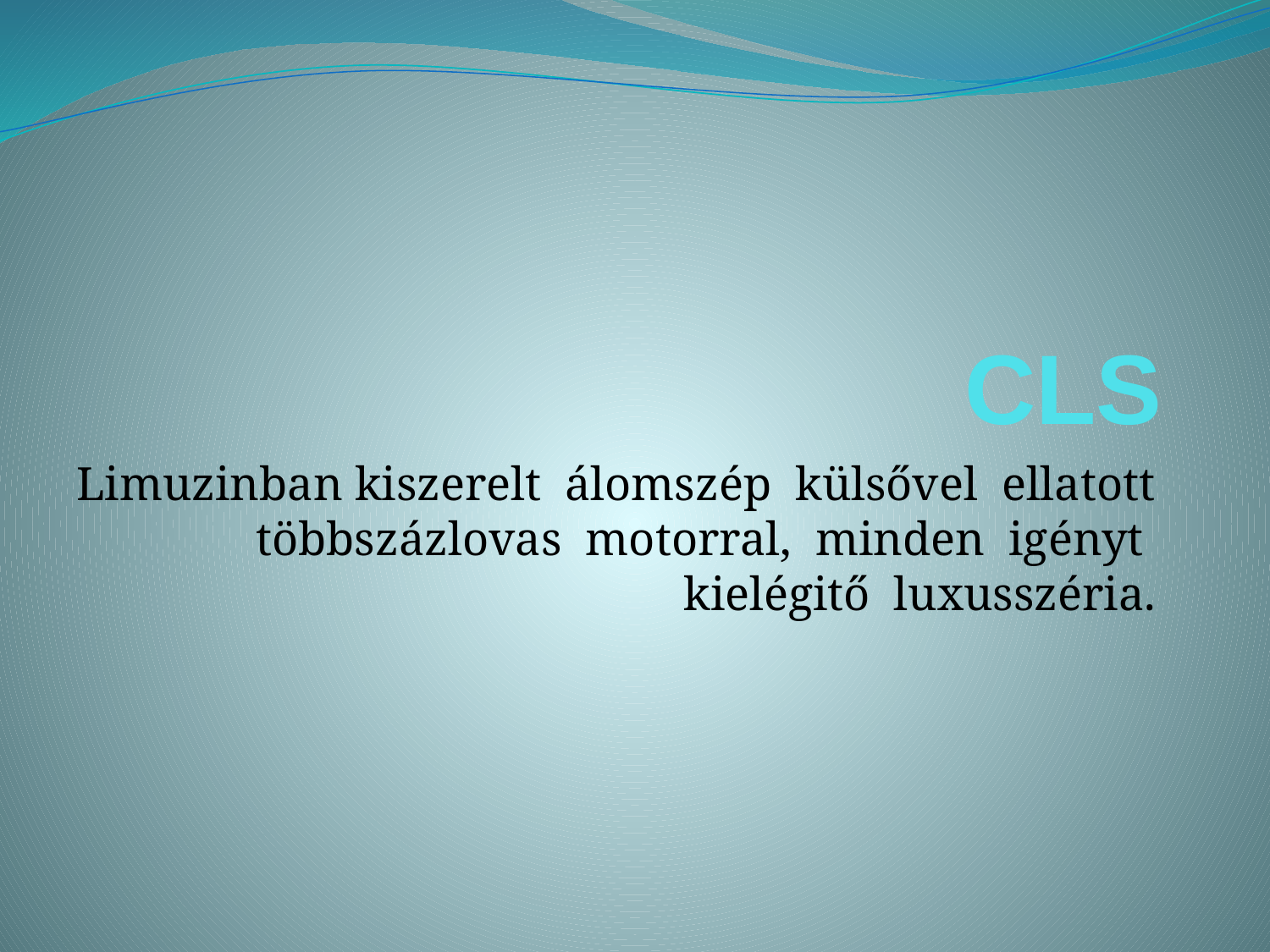

# CLS
Limuzinban kiszerelt  álomszép  külsővel  ellatott többszázlovas  motorral,  minden  igényt  kielégitő  luxusszéria.